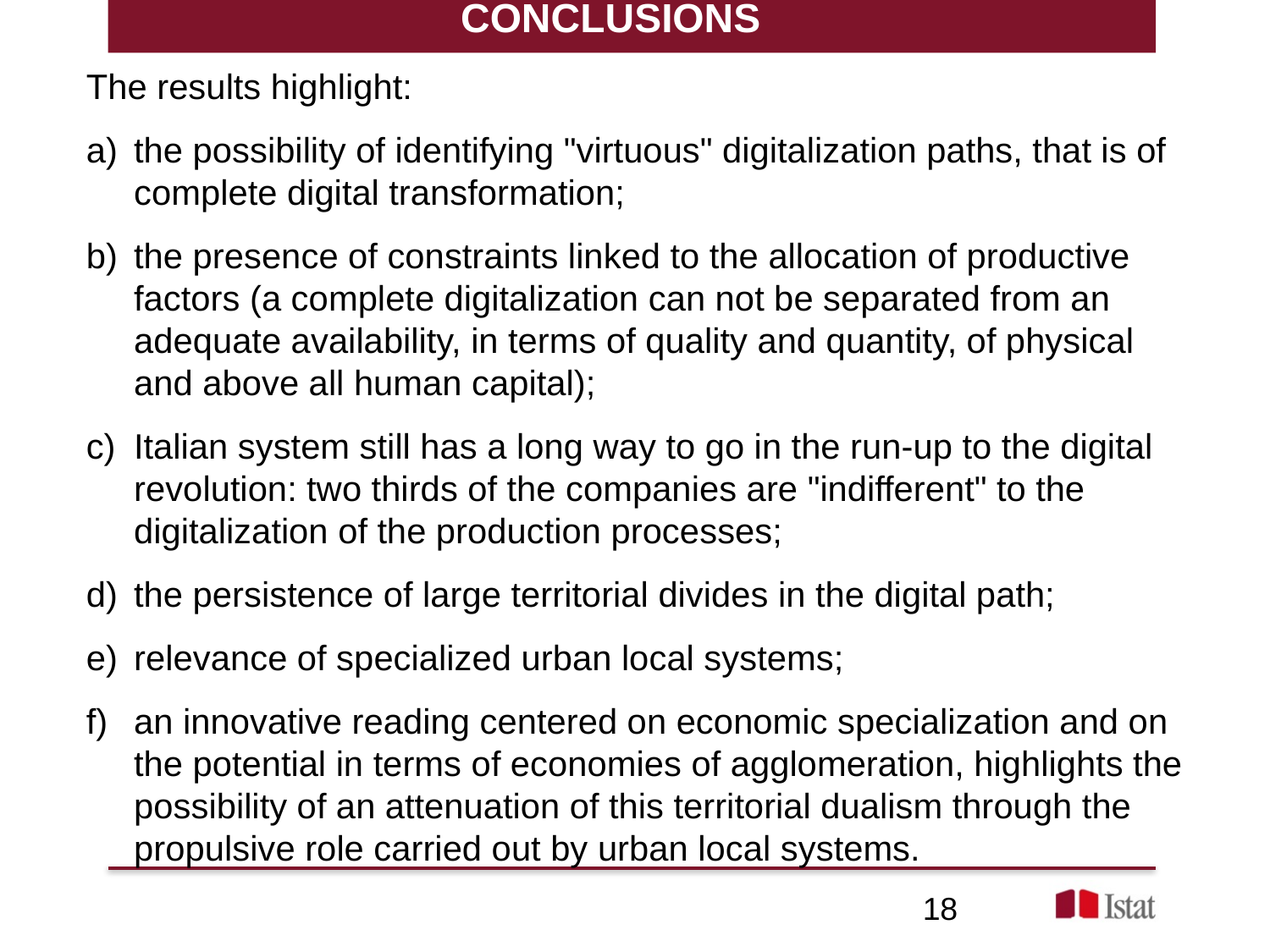

CONCLUSIONS
The results highlight:

the possibility of identifying "virtuous" digitalization paths, that is of complete digital transformation;

the presence of constraints linked to the allocation of productive factors (a complete digitalization can not be separated from an adequate availability, in terms of quality and quantity, of physical and above all human capital);

Italian system still has a long way to go in the run-up to the digital revolution: two thirds of the companies are "indifferent" to the digitalization of the production processes;

the persistence of large territorial divides in the digital path;

relevance of specialized urban local systems;

an innovative reading centered on economic specialization and on the potential in terms of economies of agglomeration, highlights the possibility of an attenuation of this territorial dualism through the propulsive role carried out by urban local systems.

18